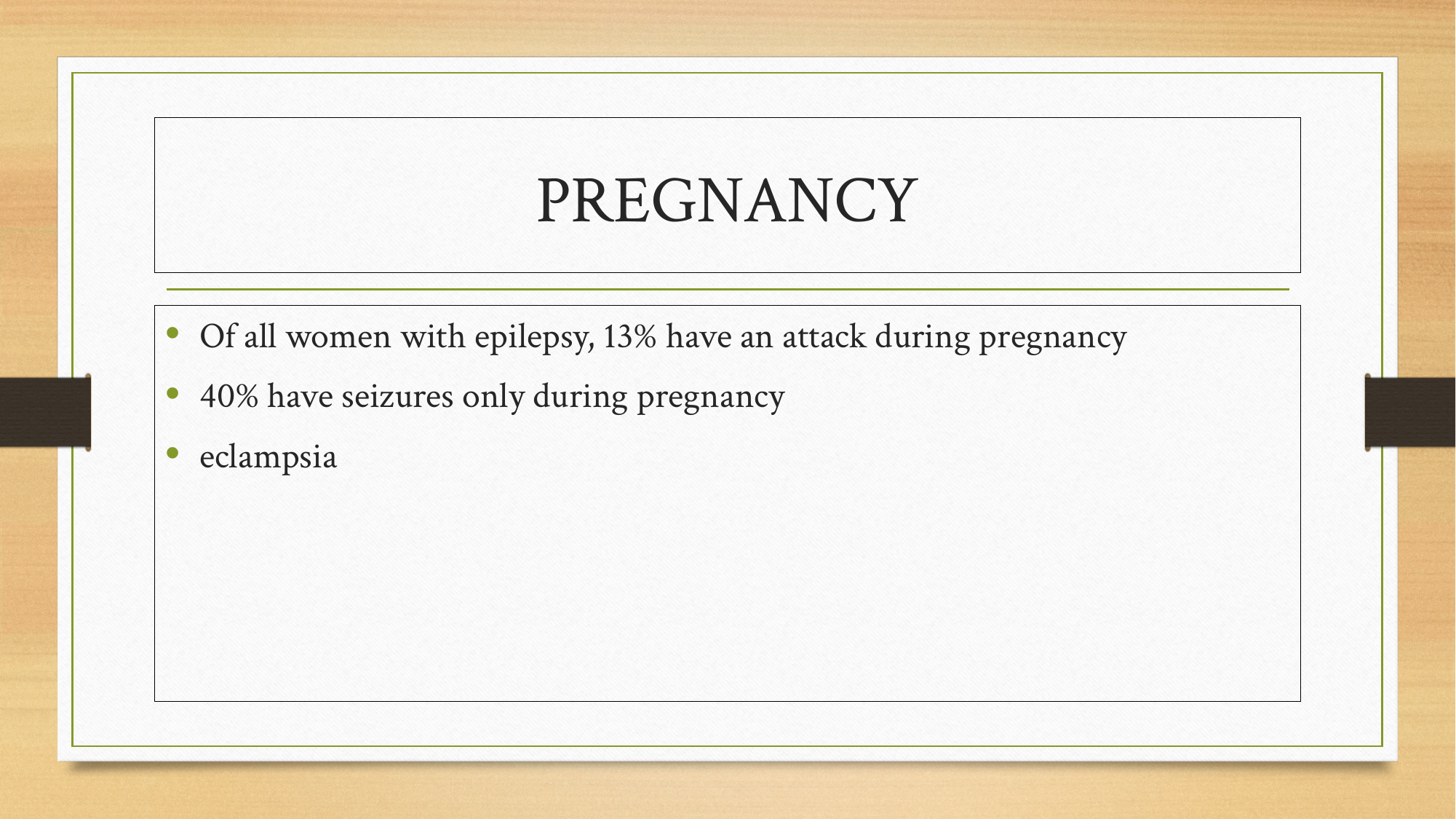

# PREGNANCY
Of all women with epilepsy, 13% have an attack during pregnancy
40% have seizures only during pregnancy
eclampsia